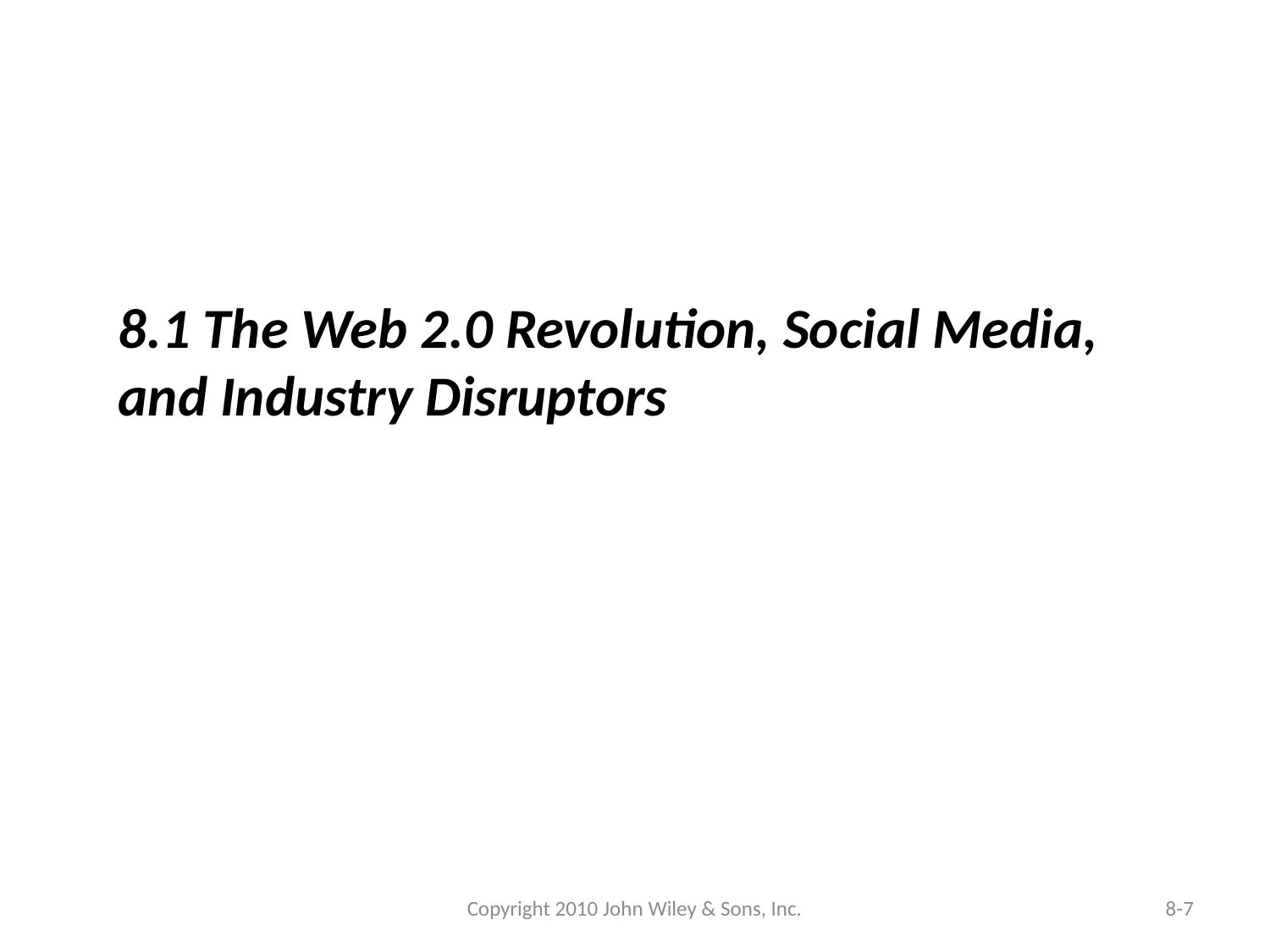

8.1 The Web 2.0 Revolution, Social Media, and Industry Disruptors
Copyright 2010 John Wiley & Sons, Inc.
8-7